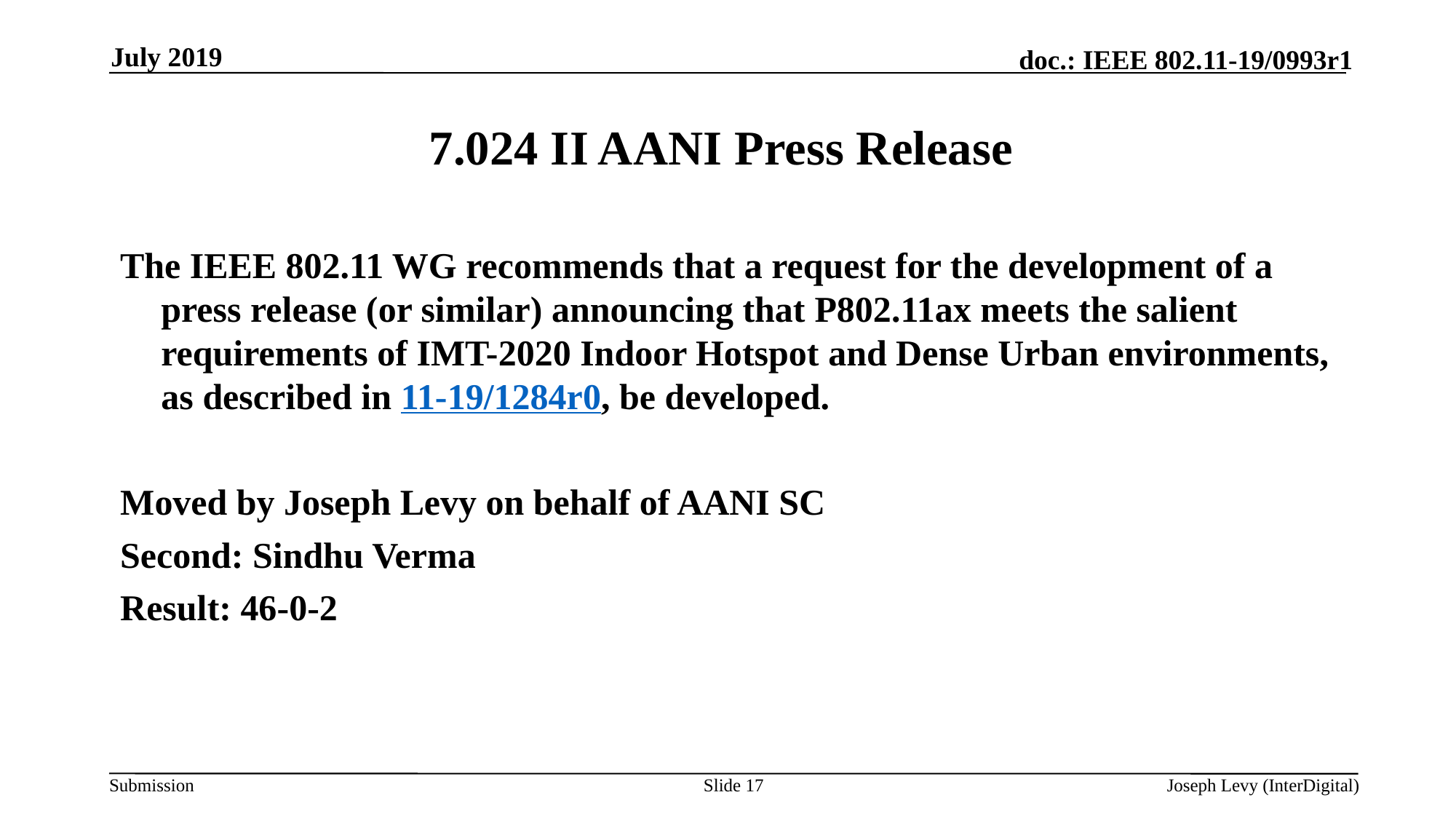

July 2019
# 7.024 II AANI Press Release
The IEEE 802.11 WG recommends that a request for the development of a press release (or similar) announcing that P802.11ax meets the salient requirements of IMT-2020 Indoor Hotspot and Dense Urban environments, as described in 11-19/1284r0, be developed.

Moved by Joseph Levy on behalf of AANI SC
Second: Sindhu Verma
Result: 46-0-2

Slide 17
Joseph Levy (InterDigital)